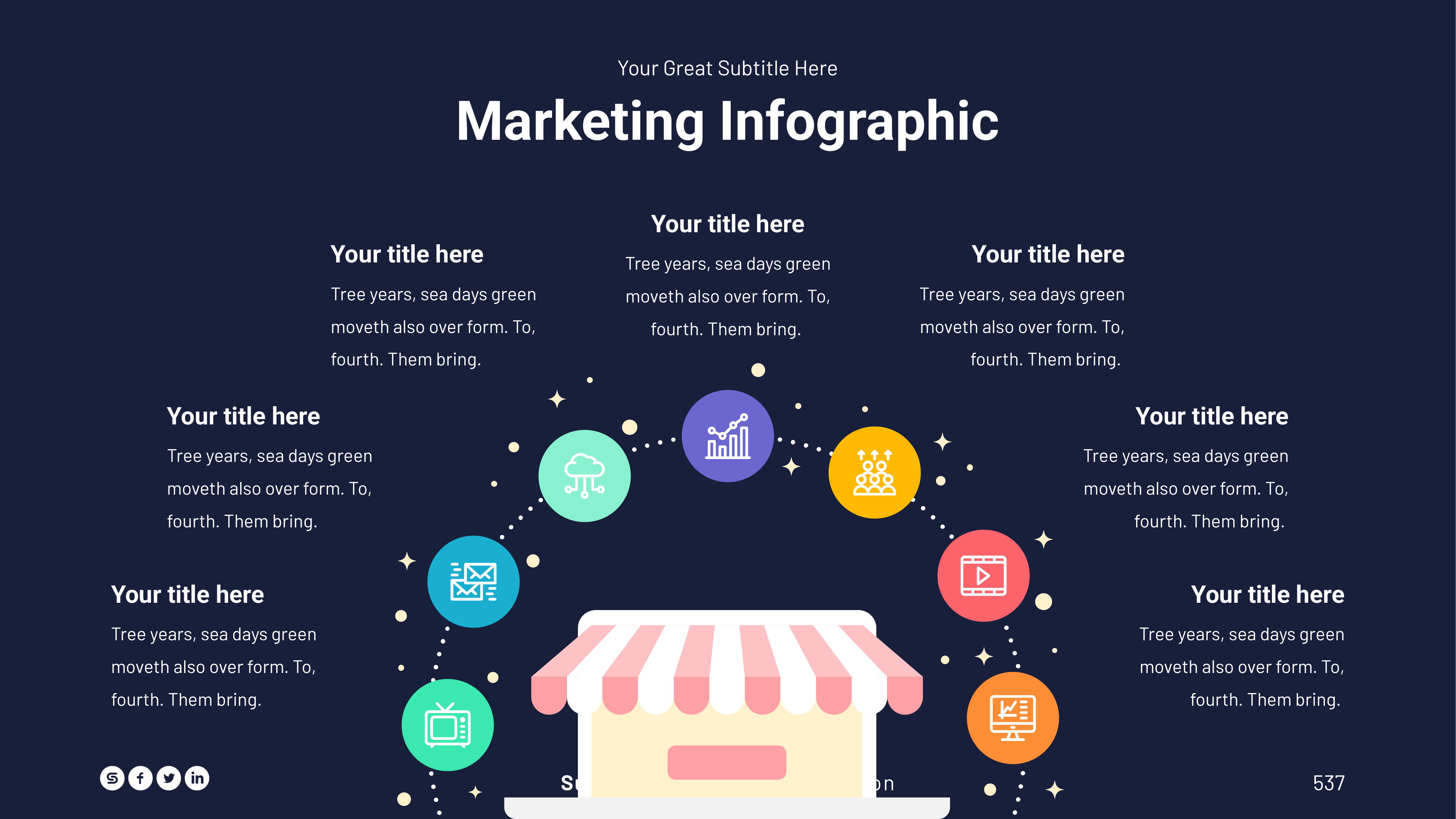

Your Great Subtitle Here
Marketing Infographic
Your title here
Tree years, sea days green moveth also over form. To, fourth. Them bring.
Your title here
Tree years, sea days green moveth also over form. To, fourth. Them bring.
Your title here
Tree years, sea days green moveth also over form. To, fourth. Them bring.

Your title here
Tree years, sea days green moveth also over form. To, fourth. Them bring.
Your title here
Tree years, sea days green moveth also over form. To, fourth. Them bring.

Your title here
Tree years, sea days green moveth also over form. To, fourth. Them bring.
Your title here
Tree years, sea days green moveth also over form. To, fourth. Them bring.